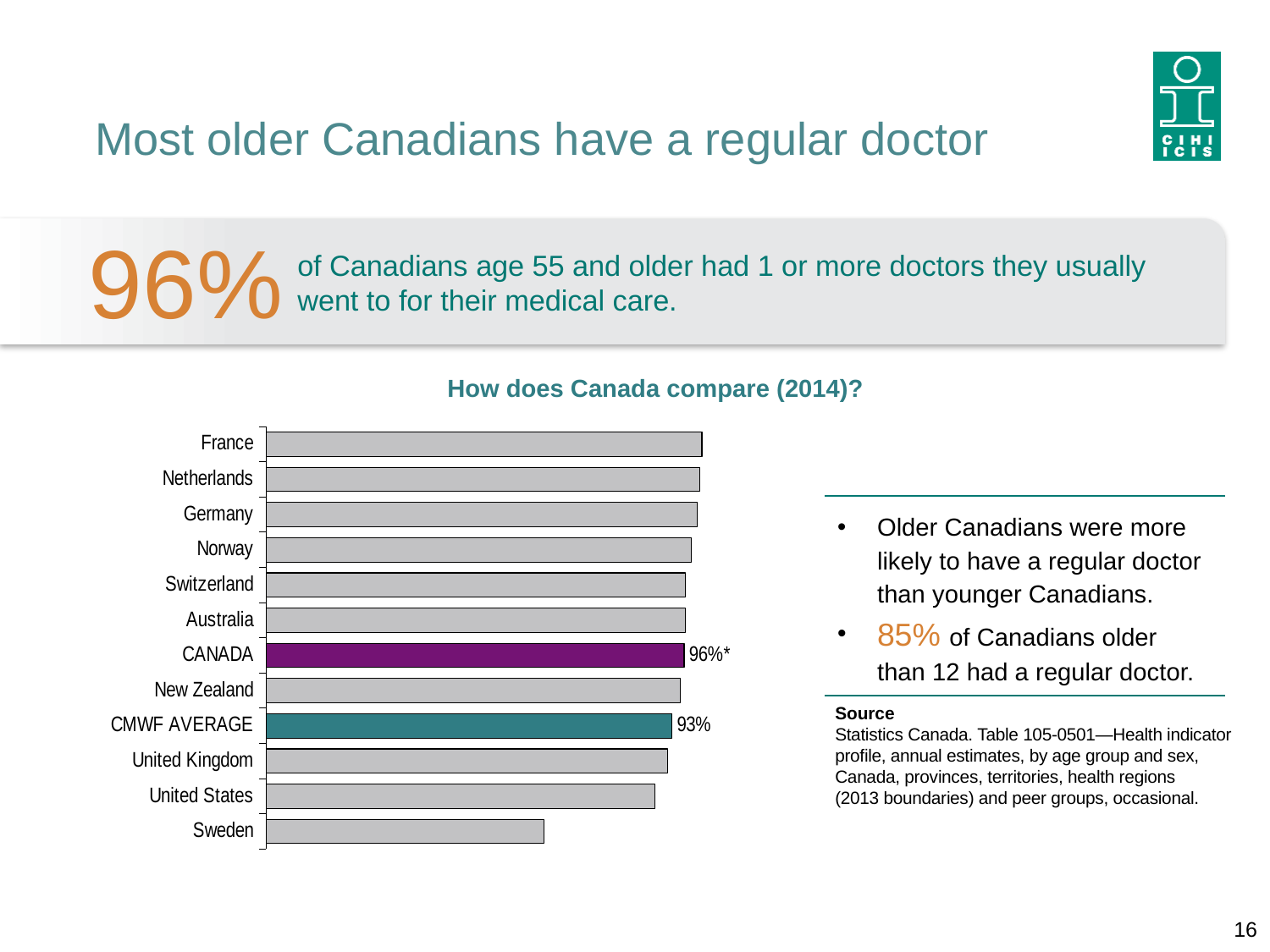

# Most older Canadians have a regular doctor
96%

of Canadians age 55 and older had 1 or more doctors they usually went to for their medical care.
How does Canada compare (2014)?

### Chart

| Category |  |
|---|---|
| France | 0.99666 |
| Netherlands | 0.99115 |
| Germany | 0.98596 |
| Norway | 0.97291 |
| Switzerland | 0.9596 |
| Australia | 0.95958 |
| CANADA | 0.95595 |
| New Zealand | 0.94733 |
| CMWF AVERAGE | 0.92832 |
| United Kingdom | 0.91779 |
| United States | 0.88939 |
| Sweden | 0.63522 |
Older Canadians were more likely to have a regular doctor than younger Canadians.
85% of Canadians older than 12 had a regular doctor.
Source
Statistics Canada. Table 105-0501—Health indicator profile, annual estimates, by age group and sex, Canada, provinces, territories, health regions
(2013 boundaries) and peer groups, occasional.
16